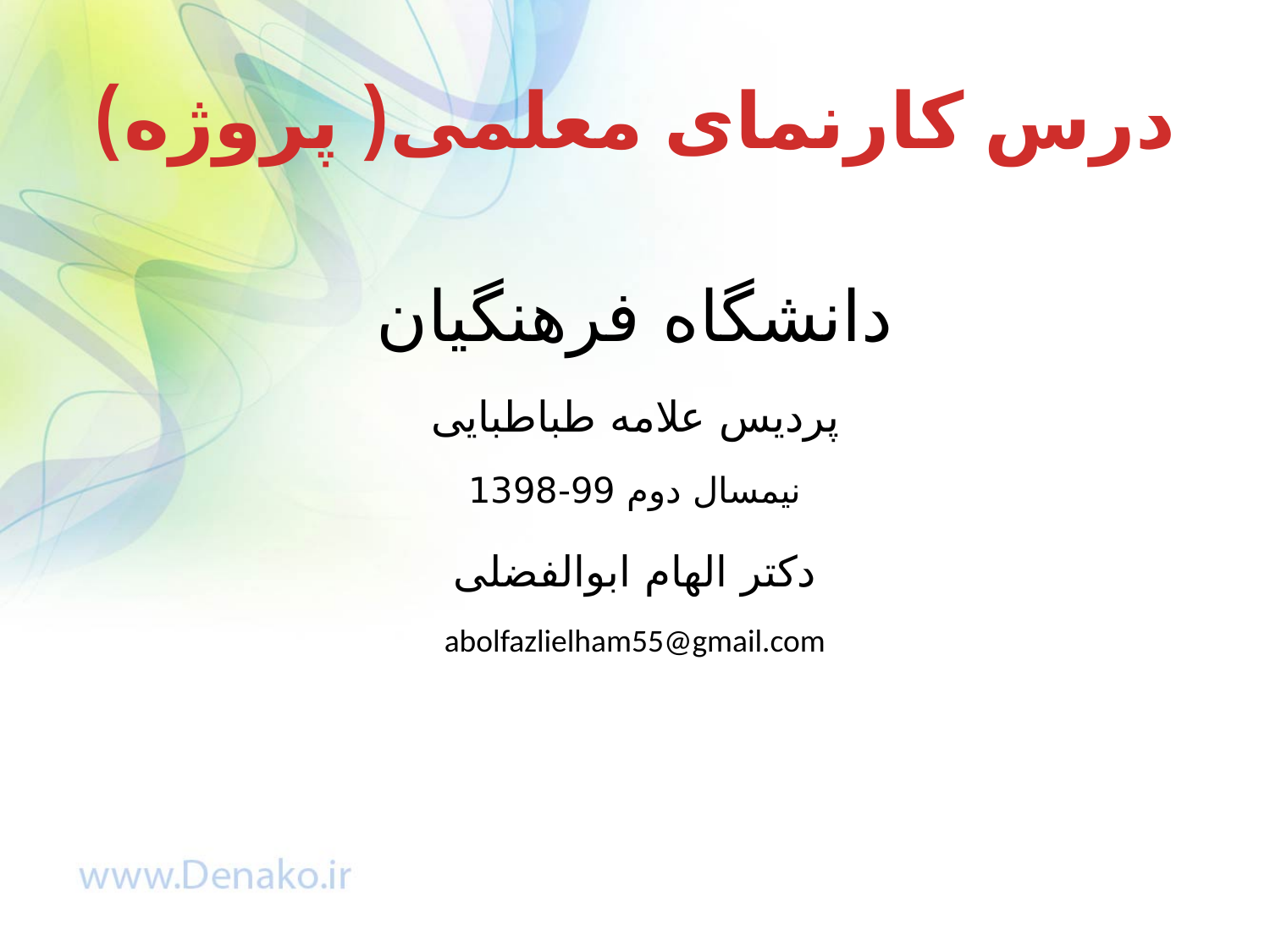

# درس کارنمای معلمی( پروژه)
دانشگاه فرهنگیان
پردیس علامه طباطبایی
نیمسال دوم 99-1398
دکتر الهام ابوالفضلی
abolfazlielham55@gmail.com